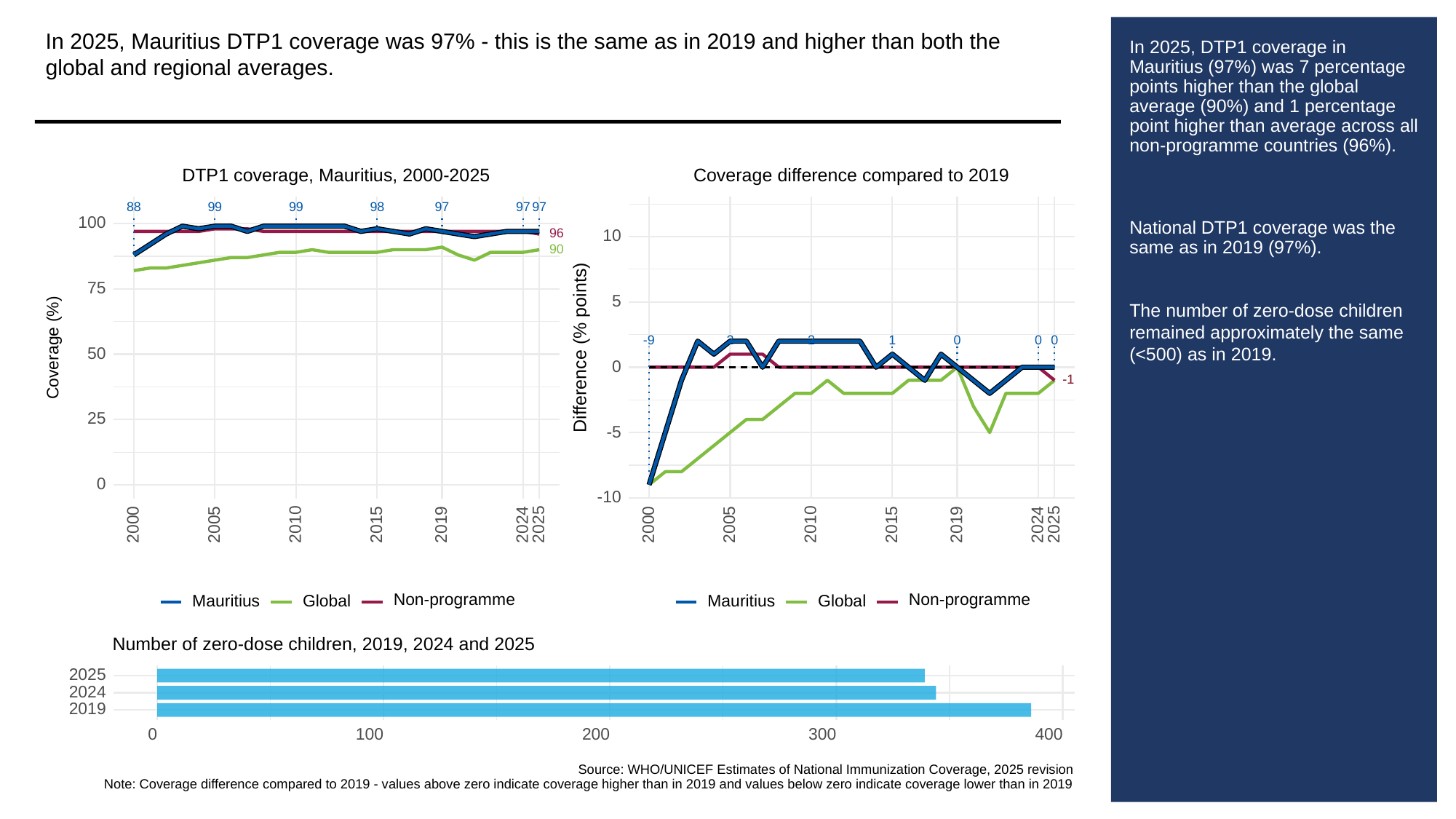

In 2025, Mauritius DTP1 coverage was 97% - this is the same as in 2019 and higher than both the global and regional averages.
# In 2025, DTP1 coverage in Mauritius (97%) was 7 percentage points higher than the global average (90%) and 1 percentage point higher than average across all non-programme countries (96%).

National DTP1 coverage was the same as in 2019 (97%).

The number of zero-dose children remained approximately the same (<500) as in 2019.

Coverage difference compared to 2019
DTP1 coverage, Mauritius, 2000-2025

88
99
99
98
97
97
97

100

96
10

90

75

5

-9
0
0
0
2
2
1
Difference (% points)
Coverage (%)

50

0

-1
-1

25

-5

0

-10

2000
2005
2010
2015
2019
2024
2025
2000
2005
2010
2015
2019
2024
2025
Non-programme
Non-programme
Global
Global
Mauritius
Mauritius

Number of zero-dose children, 2019, 2024 and 2025

2025

2024

2019

300
0
100
200
400
Source: WHO/UNICEF Estimates of National Immunization Coverage, 2025 revision
Note: Coverage difference compared to 2019 - values above zero indicate coverage higher than in 2019 and values below zero indicate coverage lower than in 2019